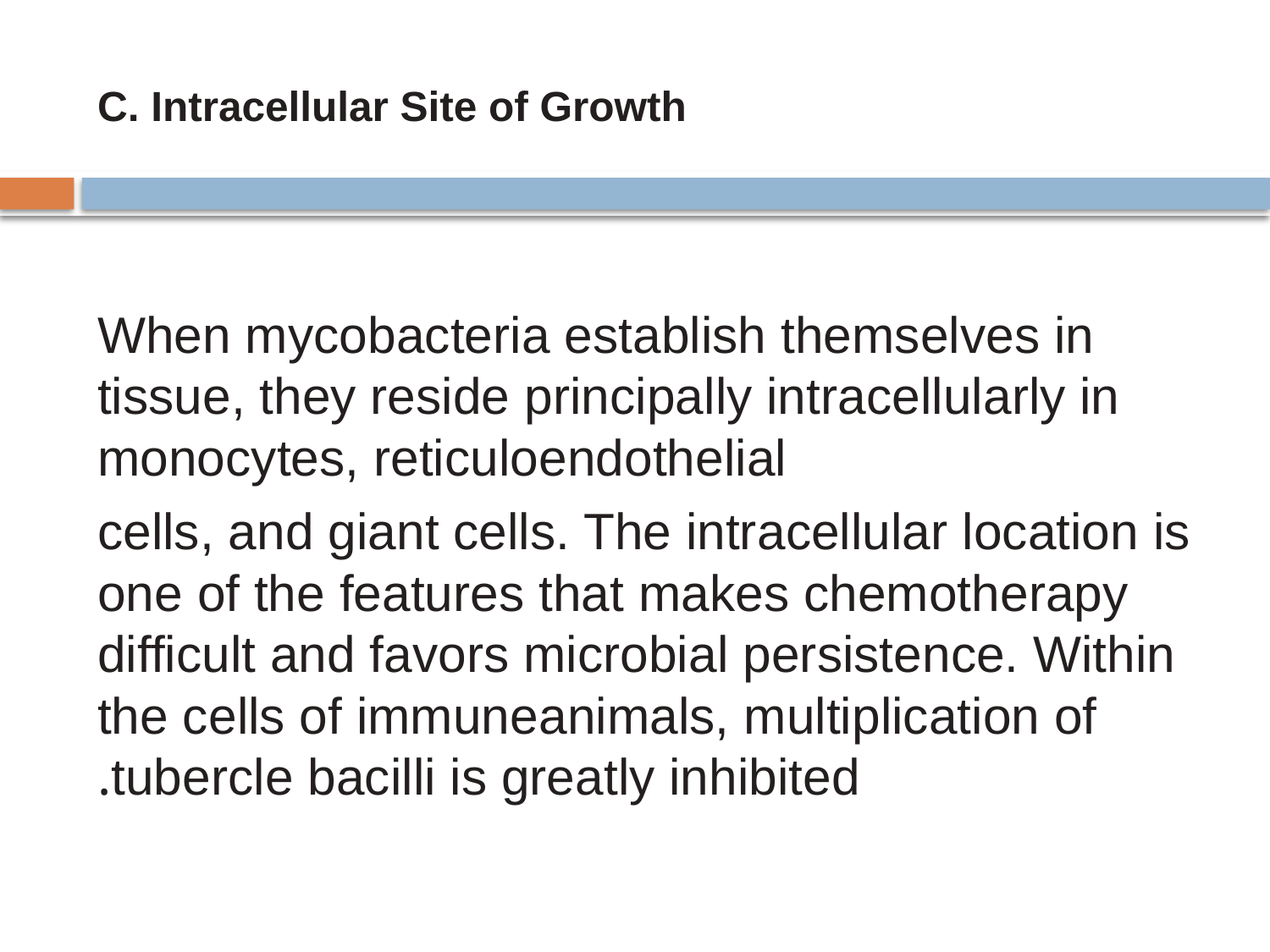

# C. Intracellular Site of Growth

When mycobacteria establish themselves in tissue, they reside principally intracellularly in monocytes, reticuloendothelial
cells, and giant cells. The intracellular location is one of the features that makes chemotherapy difficult and favors microbial persistence. Within the cells of immuneanimals, multiplication of tubercle bacilli is greatly inhibited.